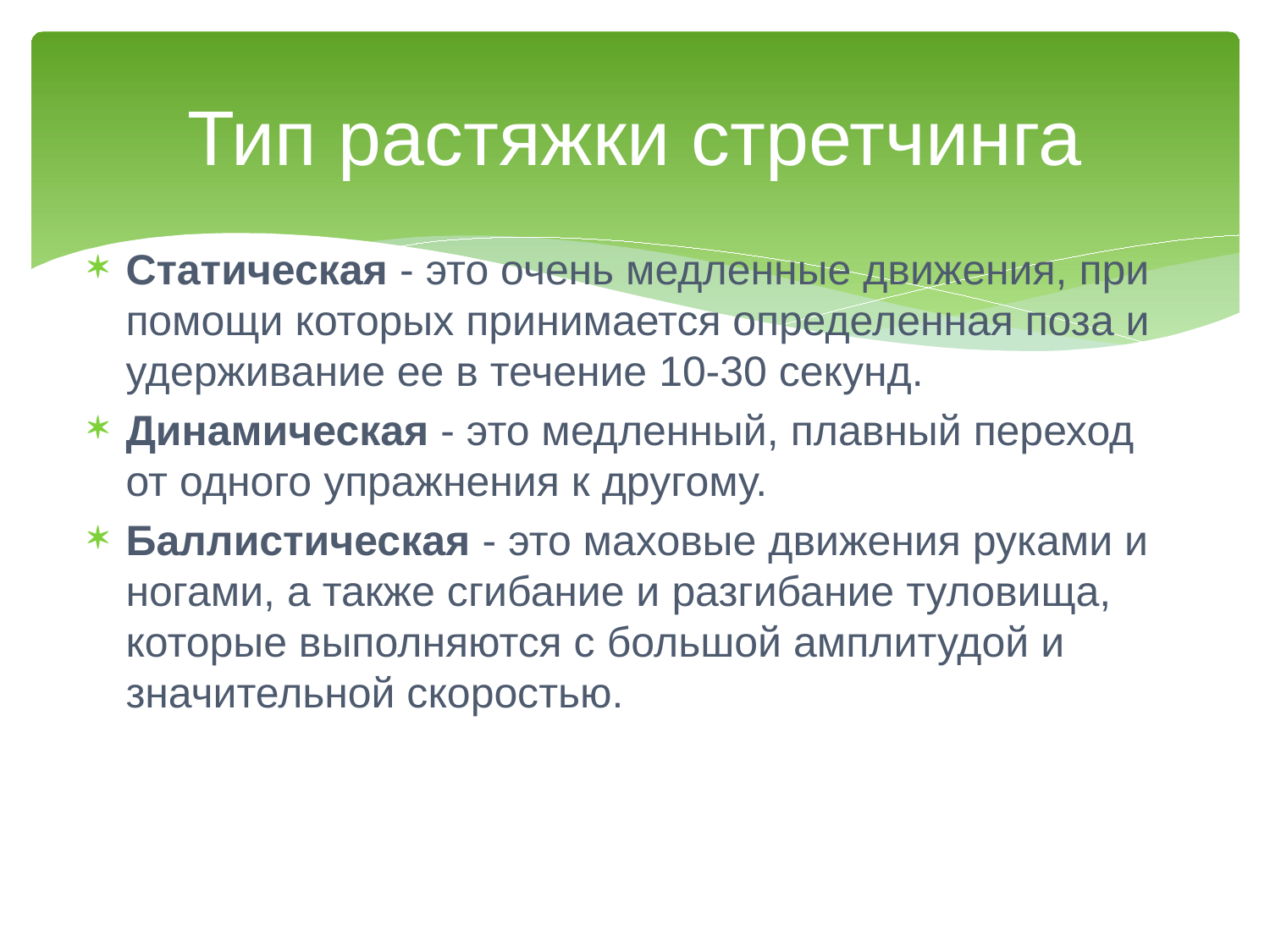

# Тип растяжки стретчинга
Статическая - это очень медленные движения, при помощи которых принимается определенная поза и удерживание ее в течение 10-30 секунд.
Динамическая - это медленный, плавный переход от одного упражнения к другому.
Баллистическая - это маховые движения руками и ногами, а также сгибание и разгибание туловища, которые выполняются с большой амплитудой и значительной скоростью.